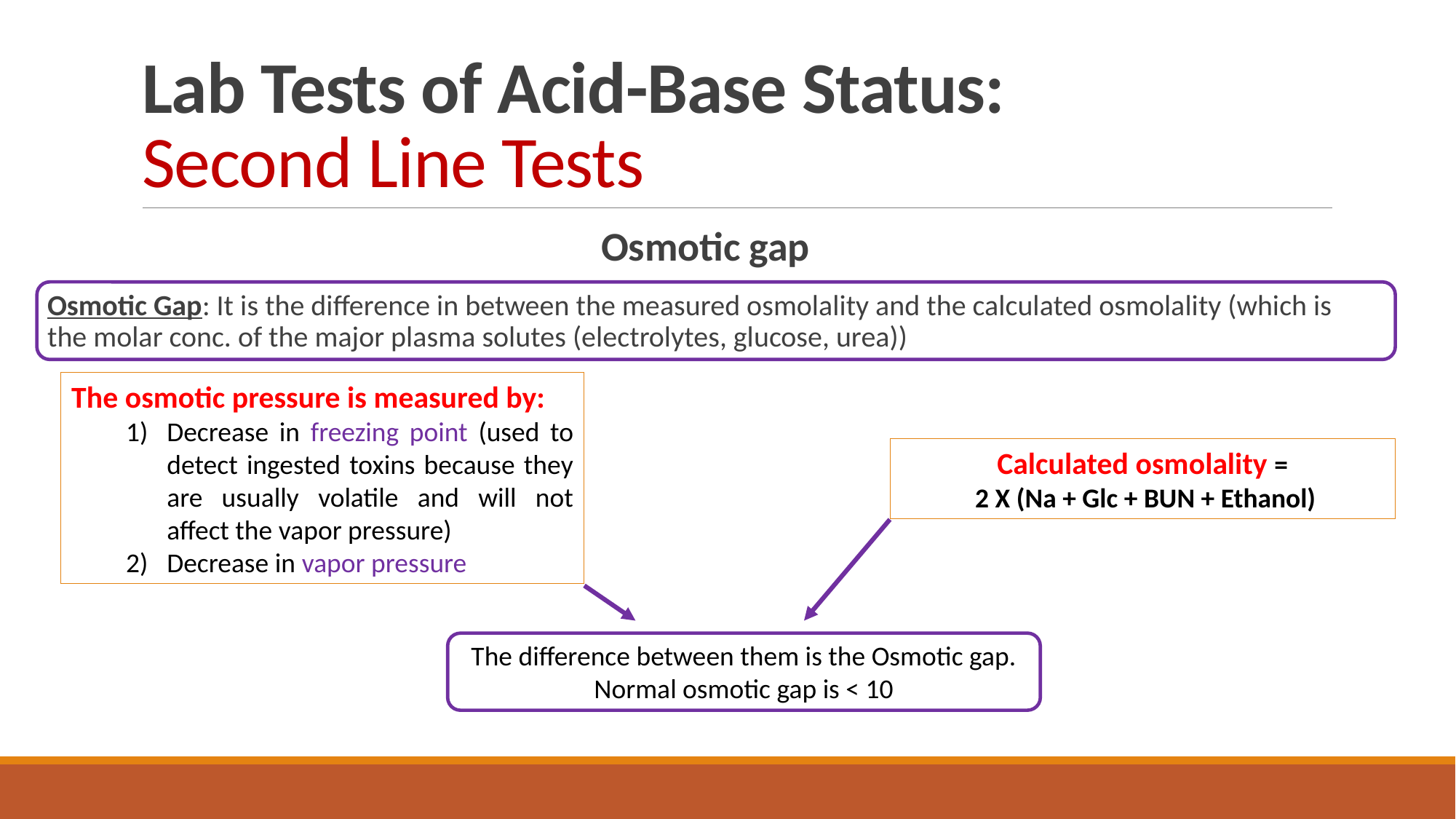

# Lab Tests of Acid-Base Status: Second Line Tests
Osmotic gap
Osmotic Gap: It is the difference in between the measured osmolality and the calculated osmolality (which is the molar conc. of the major plasma solutes (electrolytes, glucose, urea))

The osmotic pressure is measured by:
Decrease in freezing point (used to detect ingested toxins because they are usually volatile and will not affect the vapor pressure)
Decrease in vapor pressure
Calculated osmolality =
 2 X (Na + Glc + BUN + Ethanol)

The difference between them is the Osmotic gap.
Normal osmotic gap is < 10